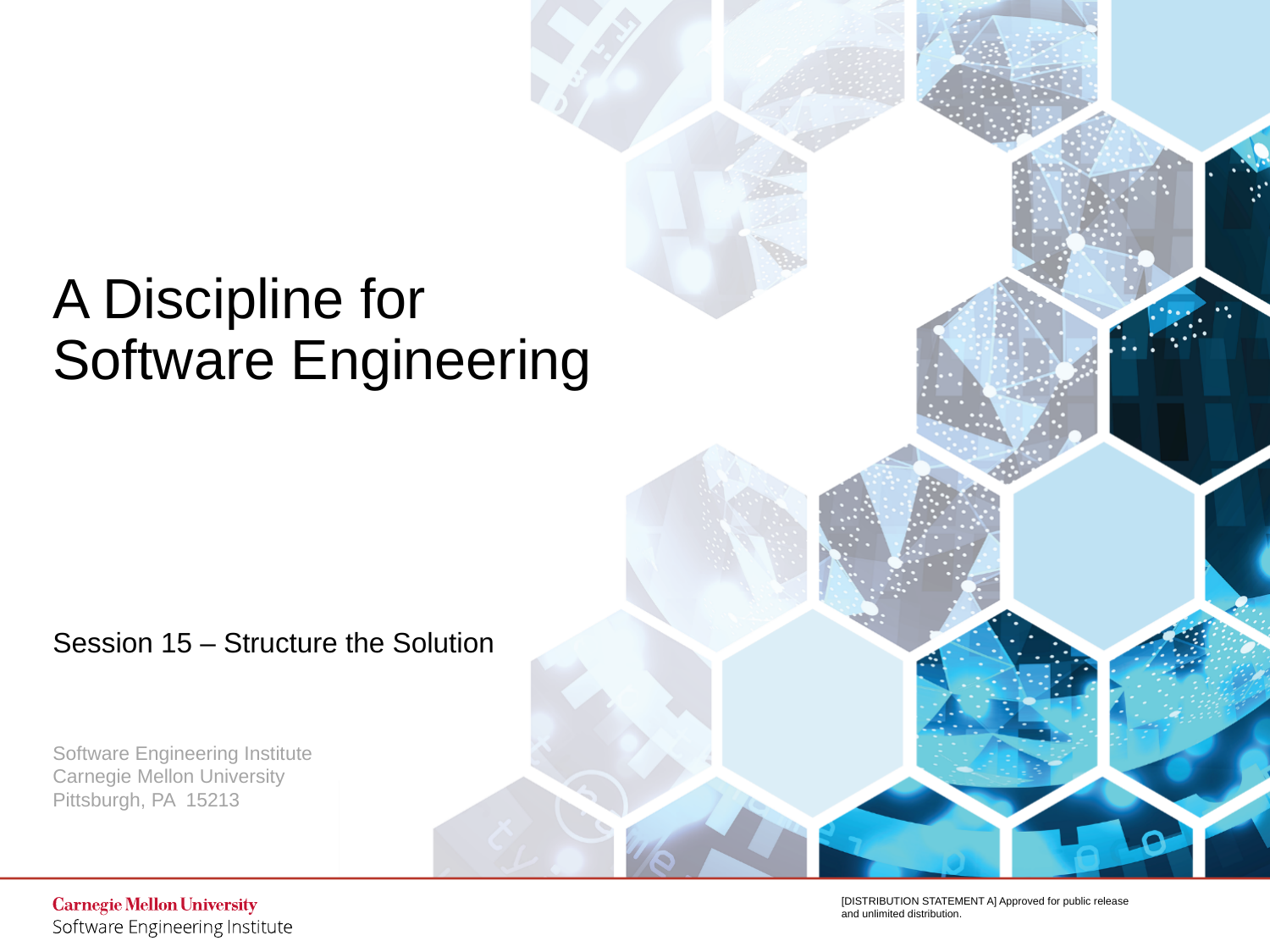

# A Discipline for Software Engineering
Session 15 – Structure the Solution